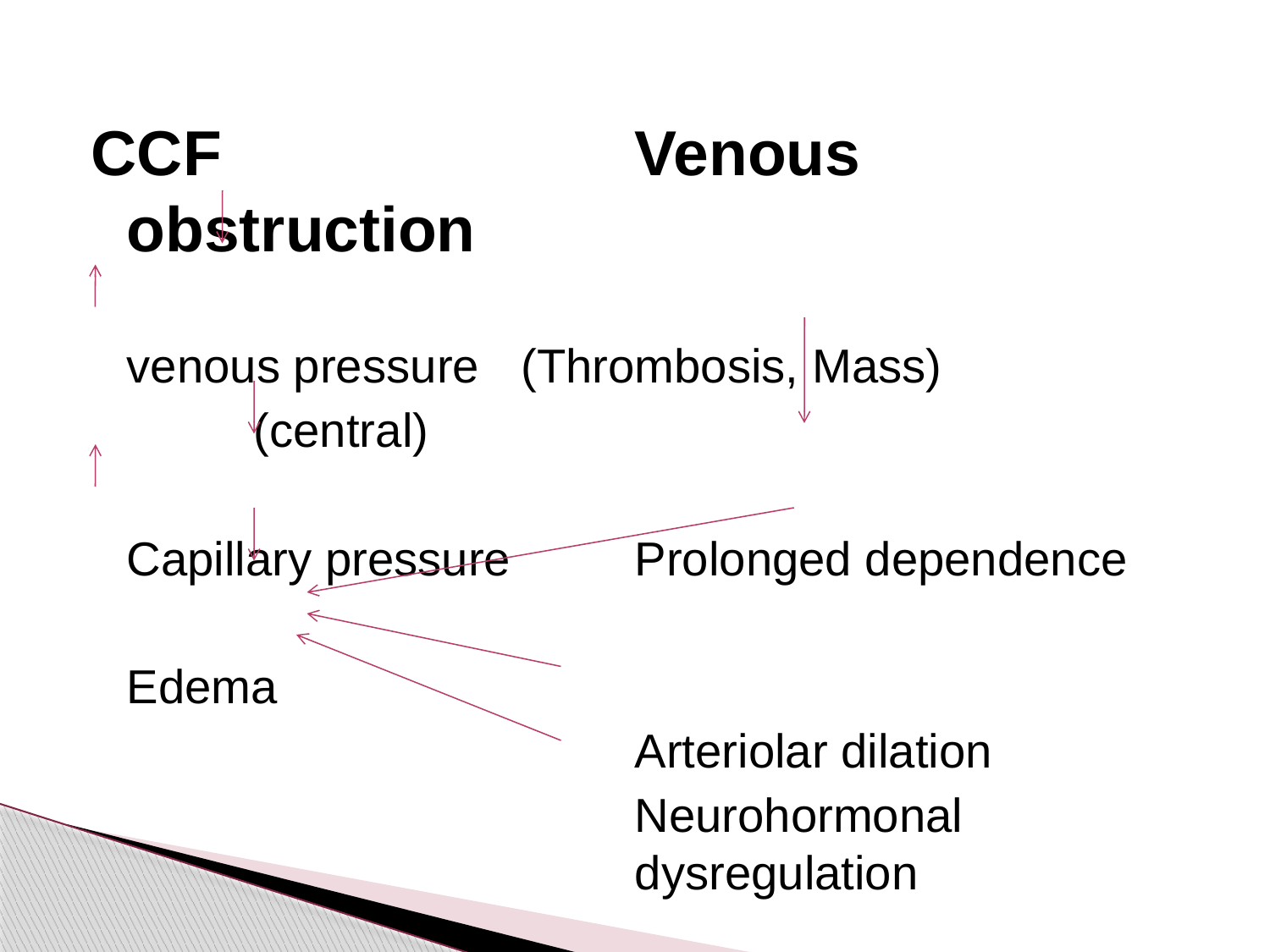

CCF  			Venous obstruction

	venous pressure	 (Thrombosis, Mass)
		(central)

	Capillary pressure	Prolonged dependence

	Edema
					Arteriolar dilation
					Neurohormonal 						dysregulation